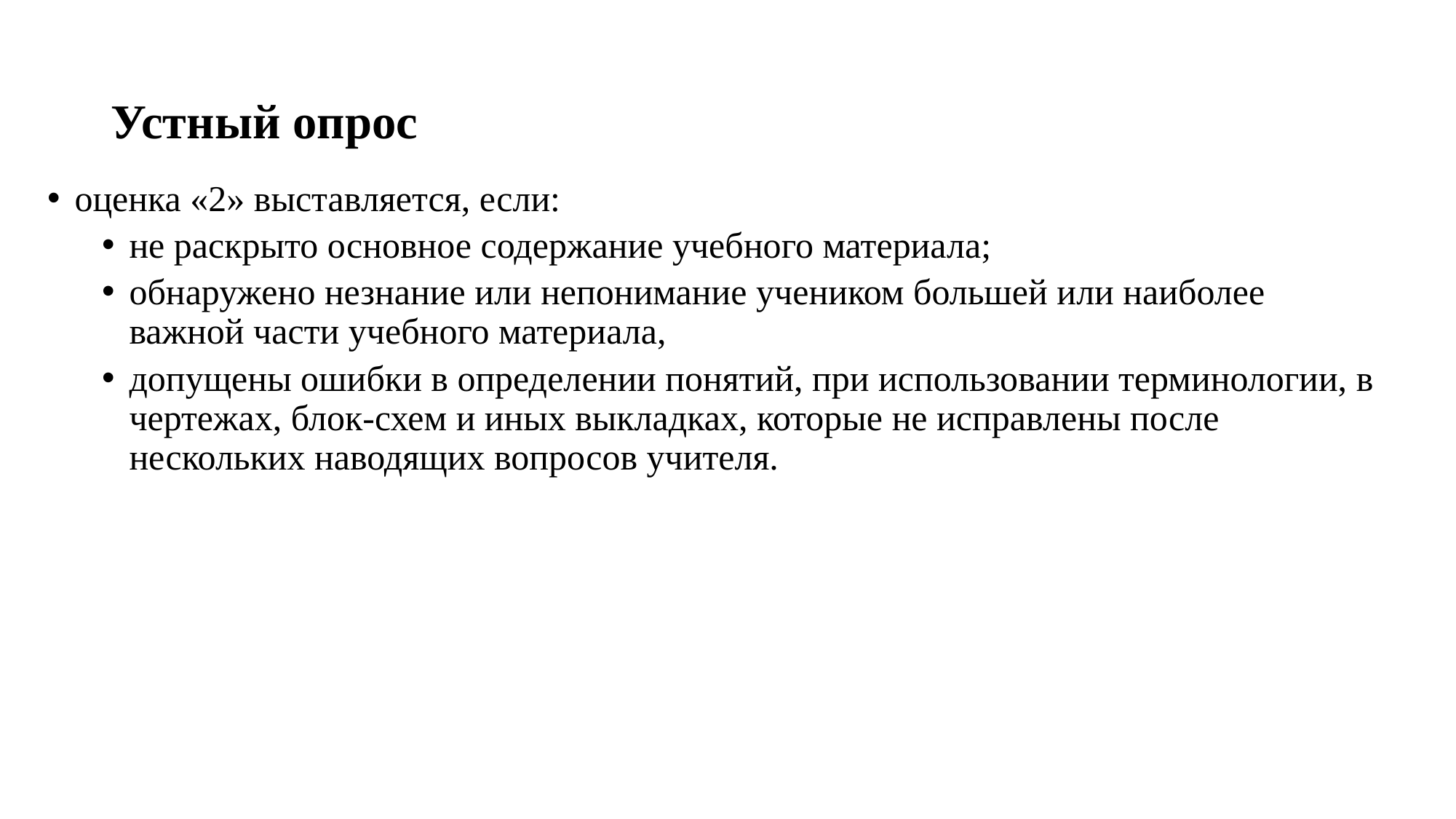

# Устный опрос
оценка «2» выставляется, если:
не раскрыто основное содержание учебного материала;
обнаружено незнание или непонимание учеником большей или наиболее важной части учебного материала,
допущены ошибки в определении понятий, при использовании терминологии, в чертежах, блок-схем и иных выкладках, которые не исправлены после нескольких наводящих вопросов учителя.